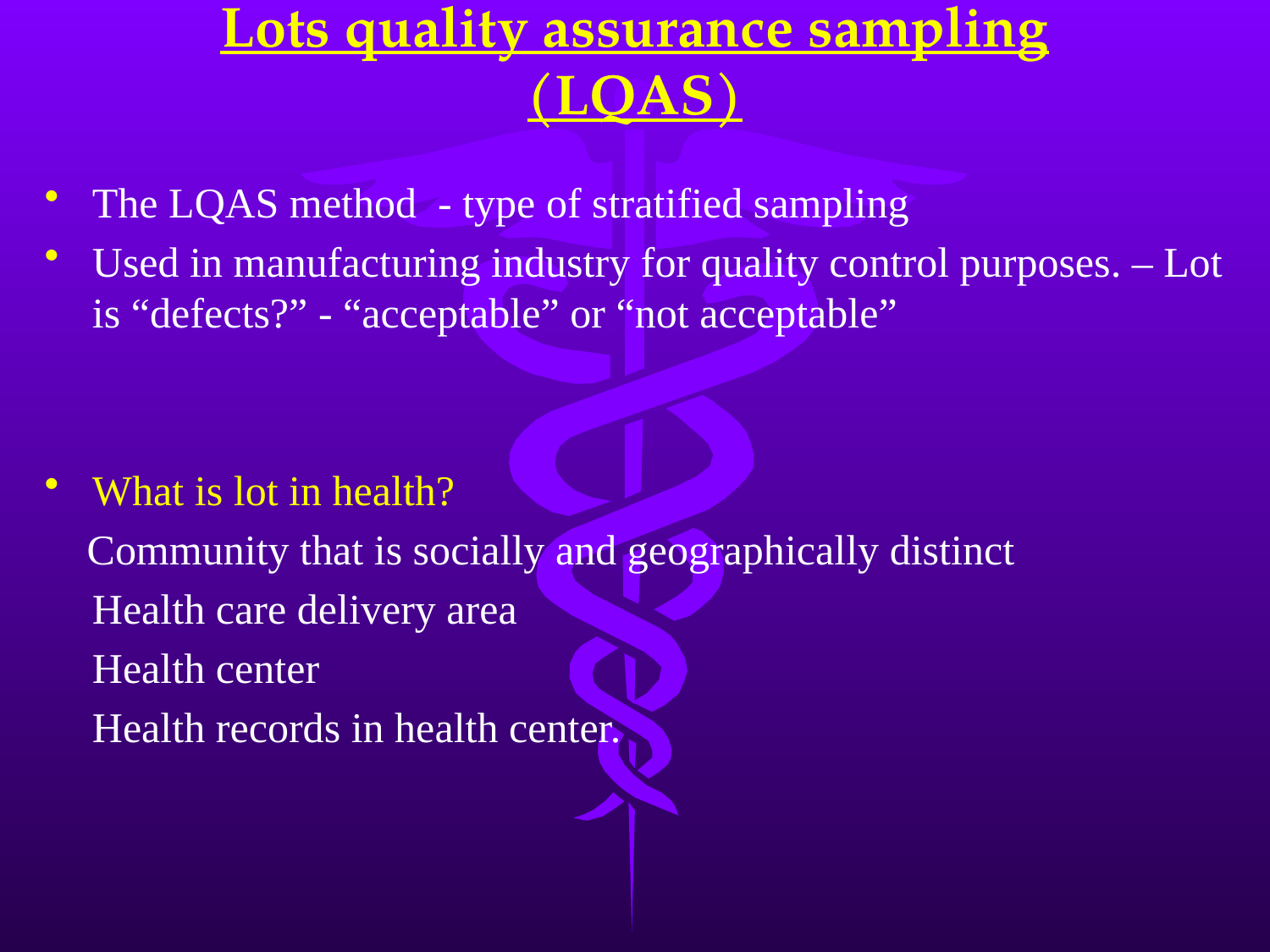

# Lots quality assurance sampling (LQAS)
The LQAS method  - type of stratified sampling
Used in manufacturing industry for quality control purposes. – Lot is “defects?” - “acceptable” or “not acceptable”

What is lot in health?
    Community that is socially and geographically distinct
	Health care delivery area
	Health center
	Health records in health center.